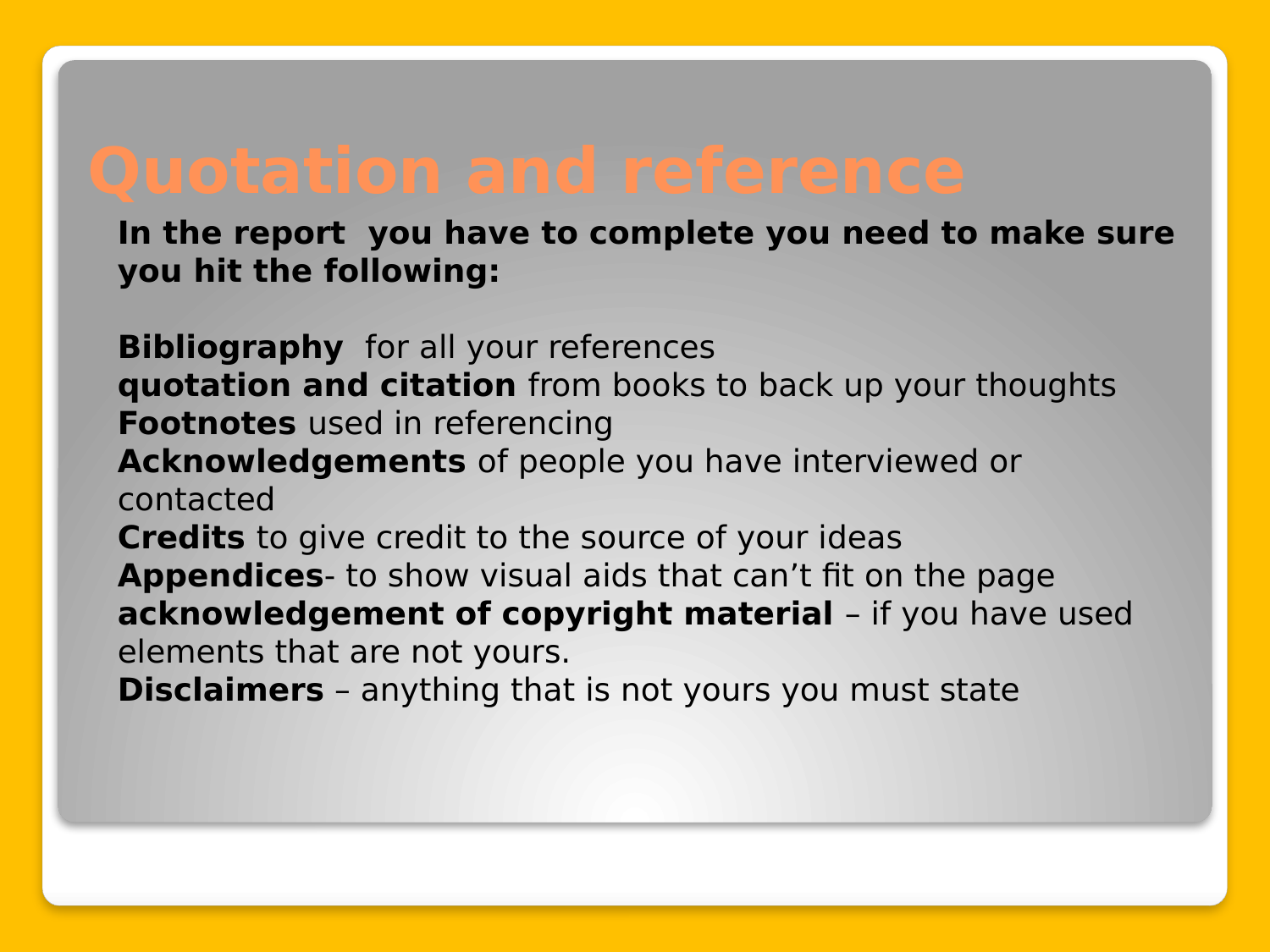

# Quotation and reference
In the report  you have to complete you need to make sure you hit the following:

Bibliography  for all your references
quotation and citation from books to back up your thoughts
Footnotes used in referencing
Acknowledgements of people you have interviewed or contacted
Credits to give credit to the source of your ideas
Appendices- to show visual aids that can’t fit on the page
acknowledgement of copyright material – if you have used elements that are not yours.
Disclaimers – anything that is not yours you must state